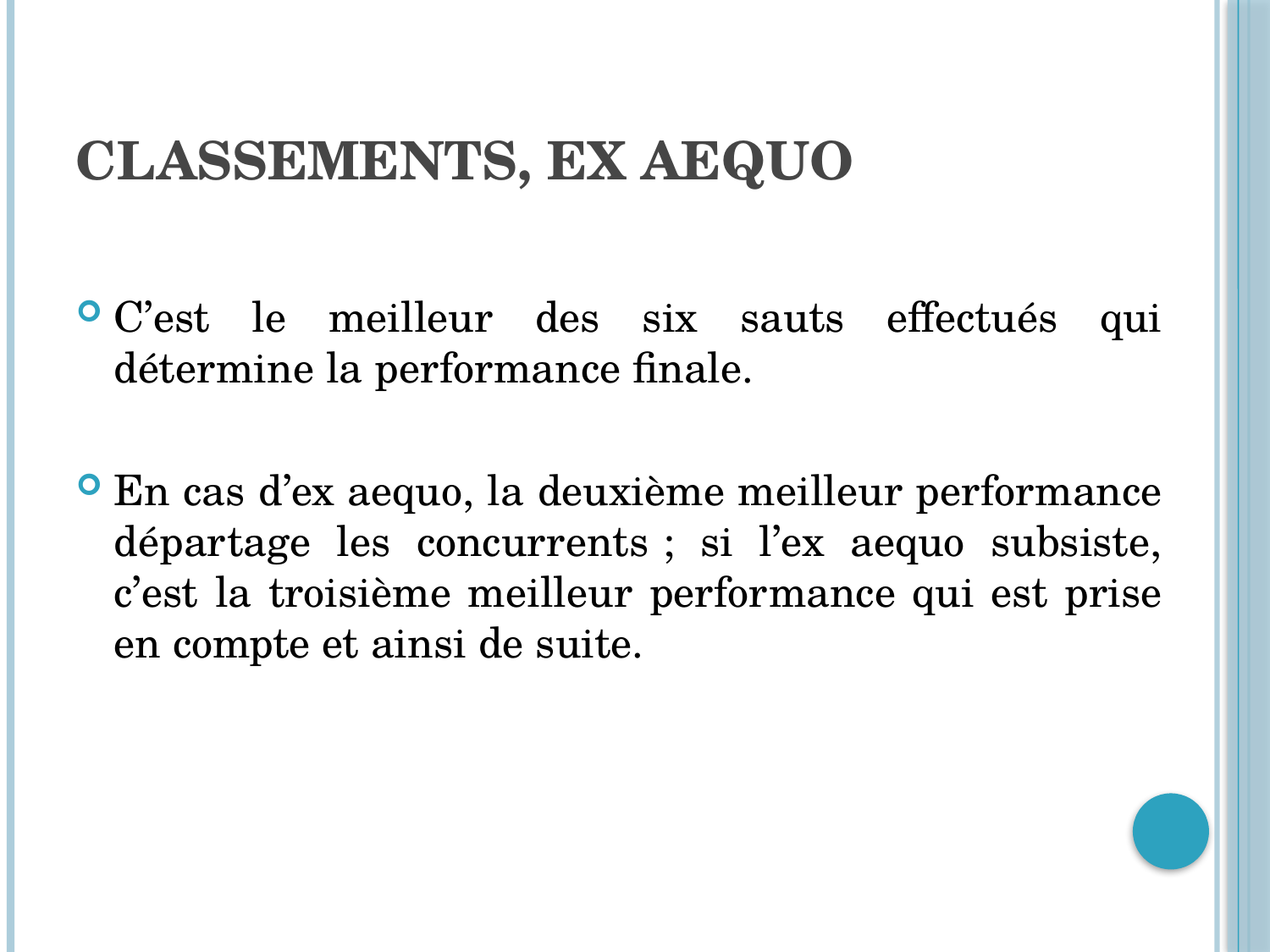

# CLASSEMENTS, EX AEQUO

C’est le meilleur des six sauts effectués qui détermine la performance finale.

En cas d’ex aequo, la deuxième meilleur performance départage les concurrents ; si l’ex aequo subsiste, c’est la troisième meilleur performance qui est prise en compte et ainsi de suite.